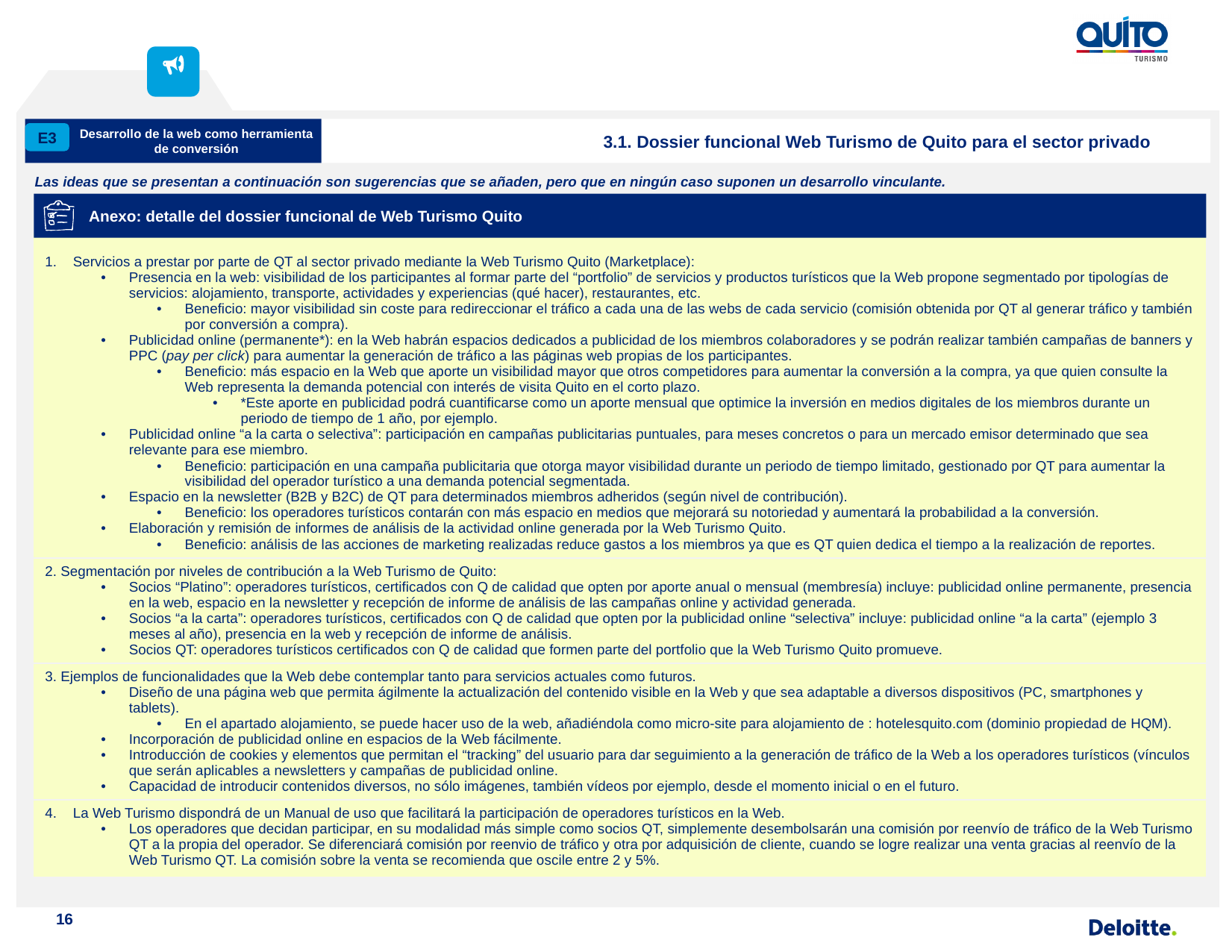

Desarrollo de la web como herramienta de conversión
3.1. Dossier funcional Web Turismo de Quito para el sector privado
E3
Las ideas que se presentan a continuación son sugerencias que se añaden, pero que en ningún caso suponen un desarrollo vinculante.

Anexo: detalle del dossier funcional de Web Turismo Quito
| Servicios a prestar por parte de QT al sector privado mediante la Web Turismo Quito (Marketplace): Presencia en la web: visibilidad de los participantes al formar parte del “portfolio” de servicios y productos turísticos que la Web propone segmentado por tipologías de servicios: alojamiento, transporte, actividades y experiencias (qué hacer), restaurantes, etc. Beneficio: mayor visibilidad sin coste para redireccionar el tráfico a cada una de las webs de cada servicio (comisión obtenida por QT al generar tráfico y también por conversión a compra). Publicidad online (permanente\*): en la Web habrán espacios dedicados a publicidad de los miembros colaboradores y se podrán realizar también campañas de banners y PPC (pay per click) para aumentar la generación de tráfico a las páginas web propias de los participantes. Beneficio: más espacio en la Web que aporte un visibilidad mayor que otros competidores para aumentar la conversión a la compra, ya que quien consulte la Web representa la demanda potencial con interés de visita Quito en el corto plazo. \*Este aporte en publicidad podrá cuantificarse como un aporte mensual que optimice la inversión en medios digitales de los miembros durante un periodo de tiempo de 1 año, por ejemplo. Publicidad online “a la carta o selectiva”: participación en campañas publicitarias puntuales, para meses concretos o para un mercado emisor determinado que sea relevante para ese miembro. Beneficio: participación en una campaña publicitaria que otorga mayor visibilidad durante un periodo de tiempo limitado, gestionado por QT para aumentar la visibilidad del operador turístico a una demanda potencial segmentada. Espacio en la newsletter (B2B y B2C) de QT para determinados miembros adheridos (según nivel de contribución). Beneficio: los operadores turísticos contarán con más espacio en medios que mejorará su notoriedad y aumentará la probabilidad a la conversión. Elaboración y remisión de informes de análisis de la actividad online generada por la Web Turismo Quito. Beneficio: análisis de las acciones de marketing realizadas reduce gastos a los miembros ya que es QT quien dedica el tiempo a la realización de reportes. |
| --- |
| 2. Segmentación por niveles de contribución a la Web Turismo de Quito: Socios “Platino”: operadores turísticos, certificados con Q de calidad que opten por aporte anual o mensual (membresía) incluye: publicidad online permanente, presencia en la web, espacio en la newsletter y recepción de informe de análisis de las campañas online y actividad generada. Socios “a la carta”: operadores turísticos, certificados con Q de calidad que opten por la publicidad online “selectiva” incluye: publicidad online “a la carta” (ejemplo 3 meses al año), presencia en la web y recepción de informe de análisis. Socios QT: operadores turísticos certificados con Q de calidad que formen parte del portfolio que la Web Turismo Quito promueve. |
| 3. Ejemplos de funcionalidades que la Web debe contemplar tanto para servicios actuales como futuros. Diseño de una página web que permita ágilmente la actualización del contenido visible en la Web y que sea adaptable a diversos dispositivos (PC, smartphones y tablets). En el apartado alojamiento, se puede hacer uso de la web, añadiéndola como micro-site para alojamiento de : hotelesquito.com (dominio propiedad de HQM). Incorporación de publicidad online en espacios de la Web fácilmente. Introducción de cookies y elementos que permitan el “tracking” del usuario para dar seguimiento a la generación de tráfico de la Web a los operadores turísticos (vínculos que serán aplicables a newsletters y campañas de publicidad online. Capacidad de introducir contenidos diversos, no sólo imágenes, también vídeos por ejemplo, desde el momento inicial o en el futuro. |
| La Web Turismo dispondrá de un Manual de uso que facilitará la participación de operadores turísticos en la Web. Los operadores que decidan participar, en su modalidad más simple como socios QT, simplemente desembolsarán una comisión por reenvío de tráfico de la Web Turismo QT a la propia del operador. Se diferenciará comisión por reenvio de tráfico y otra por adquisición de cliente, cuando se logre realizar una venta gracias al reenvío de la Web Turismo QT. La comisión sobre la venta se recomienda que oscile entre 2 y 5%. |
16